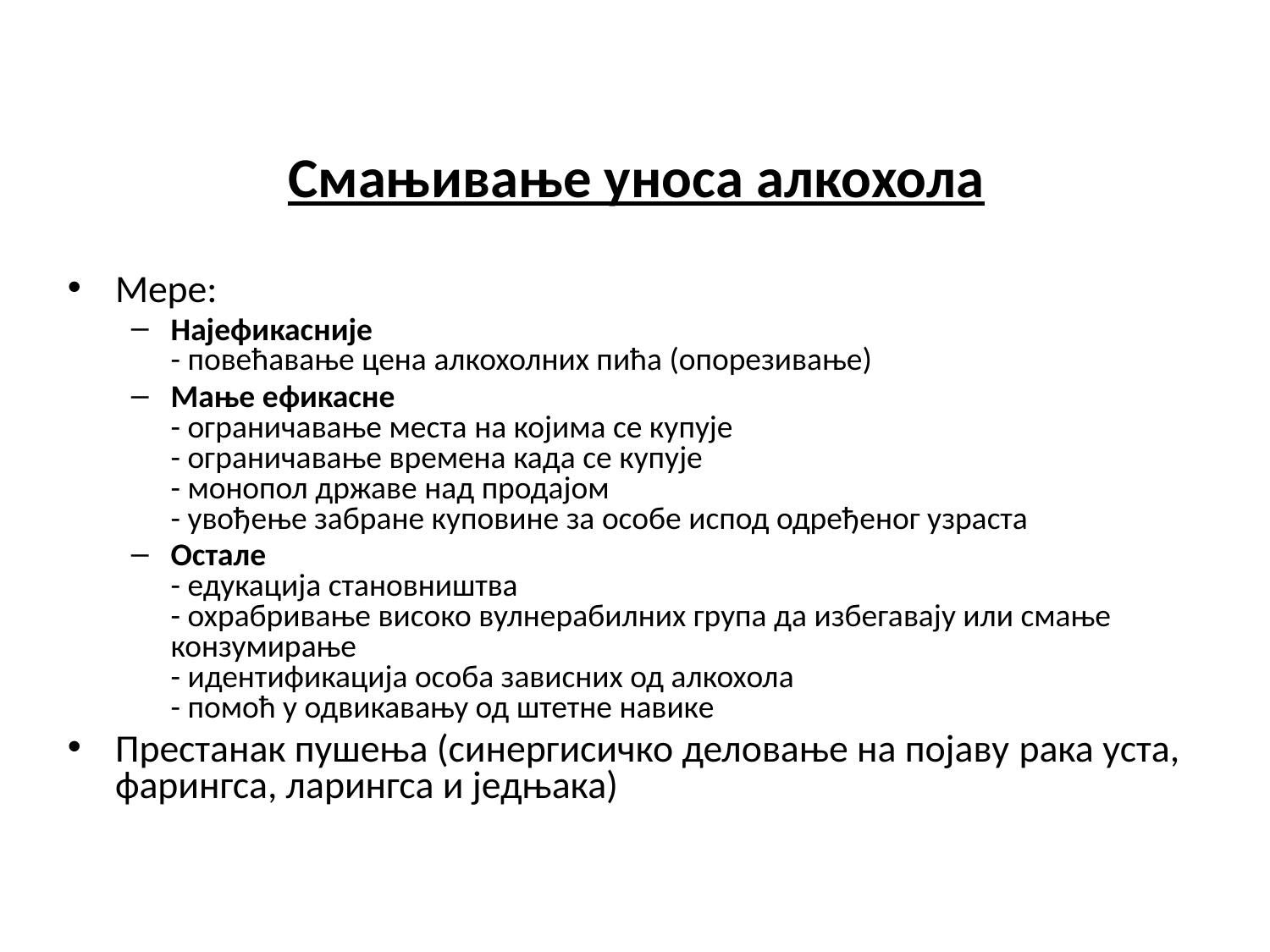

# Смањивање уноса алкохола
Мере:
Најефикасније
- повећавање цена алкохолних пића (опорезивање)
Мање ефикасне
- ограничавање места на којима се купује
- ограничавање времена када се купује
- монопол државе над продајом
- увођење забране куповине за особе испод одређеног узраста
Остале
- едукација становништва
- охрабривање високо вулнерабилних група да избегавају или смање конзумирање
- идентификација особа зависних од алкохола
- помоћ у одвикавању од штетне навике
Престанак пушења (синергисичко деловање на појаву рака уста, фарингса, ларингса и једњака)